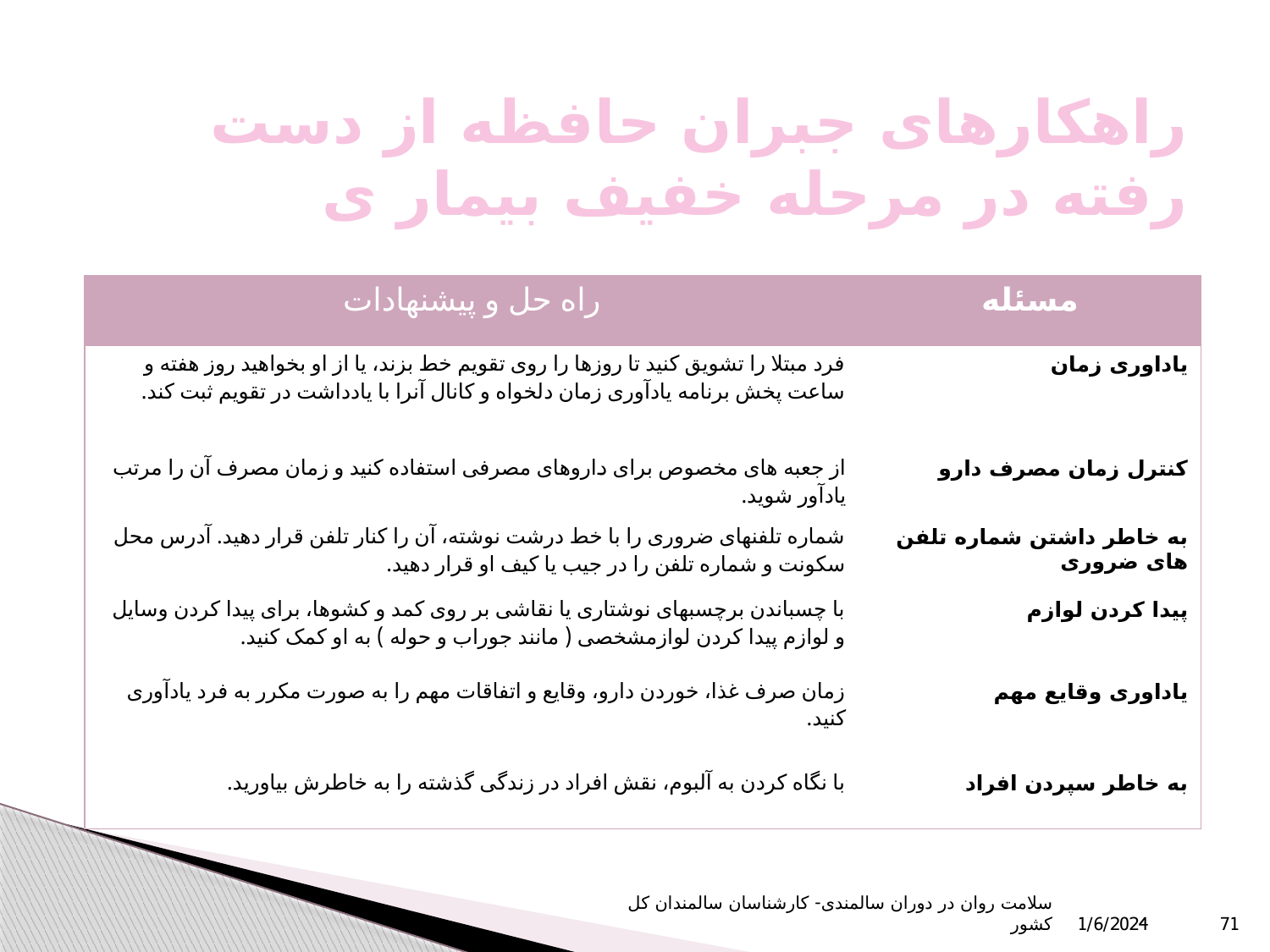

# راهکارهای جبران حافظه از دست رفته در مرحله خفیف بیمار ی
| راه حل و پیشنهادات | مسئله |
| --- | --- |
| فرد مبتلا را تشویق کنید تا روزها را روی تقویم خط بزند، یا از او بخواهید روز هفته و ساعت پخش برنامه یادآوری زمان دلخواه و کانال آنرا با یادداشت در تقویم ثبت کند. | یاداوری زمان |
| از جعبه های مخصوص برای داروهای مصرفی استفاده کنید و زمان مصرف آن را مرتب یادآور شوید. | کنترل زمان مصرف دارو |
| شماره تلفنهای ضروری را با خط درشت نوشته، آن را کنار تلفن قرار دهید. آدرس محل سکونت و شماره تلفن را در جیب یا کیف او قرار دهید. | به خاطر داشتن شماره تلفن های ضروری |
| با چسباندن برچسبهای نوشتاری یا نقاشی بر روی کمد و کشوها، برای پیدا کردن وسایل و لوازم پیدا کردن لوازمشخصی ( مانند جوراب و حوله ) به او کمک کنید. | پیدا کردن لوازم |
| زمان صرف غذا، خوردن دارو، وقایع و اتفاقات مهم را به صورت مکرر به فرد یادآوری کنید. | یاداوری وقایع مهم |
| با نگاه کردن به آلبوم، نقش افراد در زندگی گذشته را به خاطرش بیاورید. | به خاطر سپردن افراد |
سلامت روان در دوران سالمندی- کارشناسان سالمندان کل کشور
1/6/2024
71